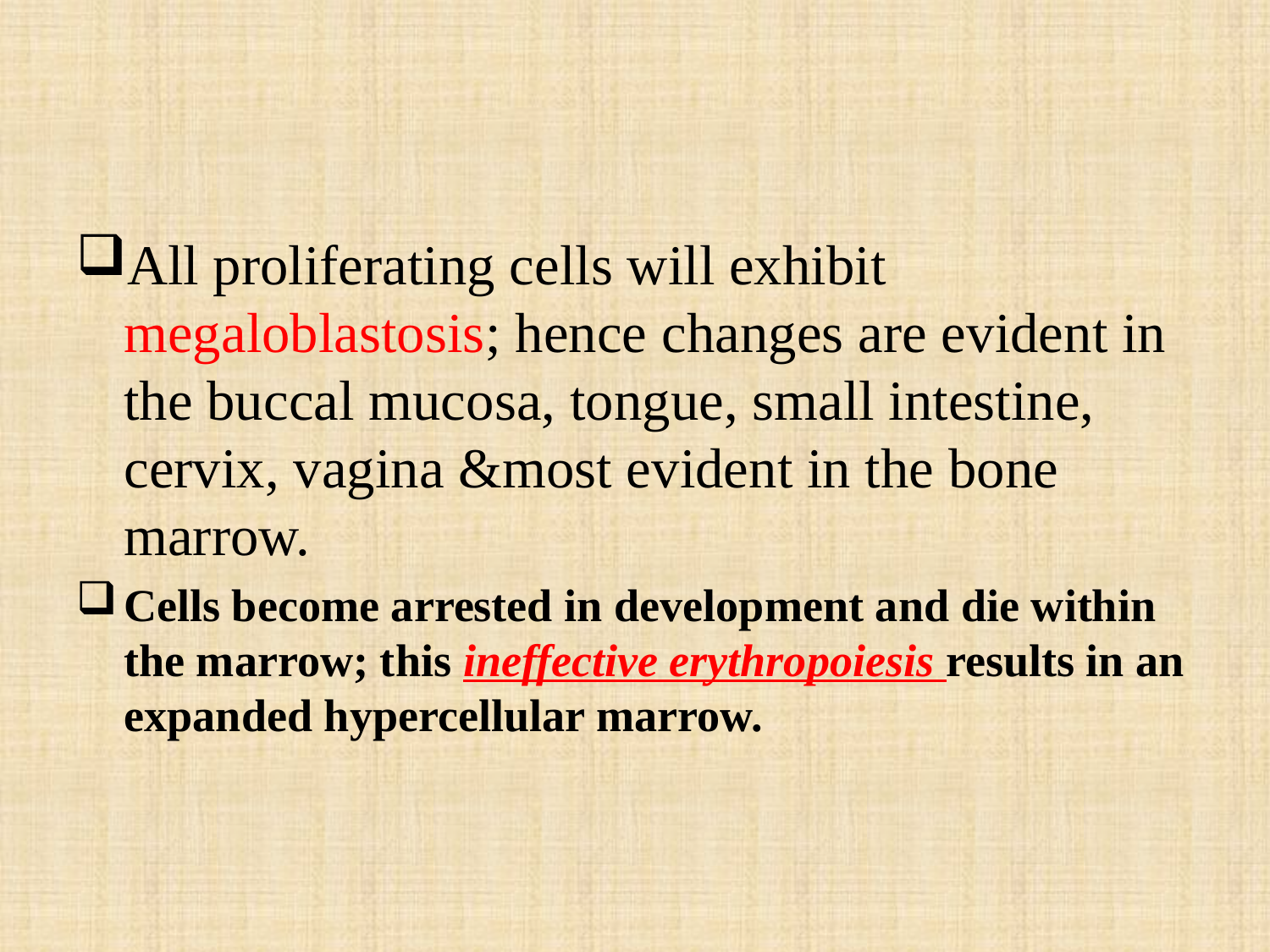

#
All proliferating cells will exhibit megaloblastosis; hence changes are evident in the buccal mucosa, tongue, small intestine, cervix, vagina &most evident in the bone marrow.
Cells become arrested in development and die within the marrow; this ineffective erythropoiesis results in an expanded hypercellular marrow.